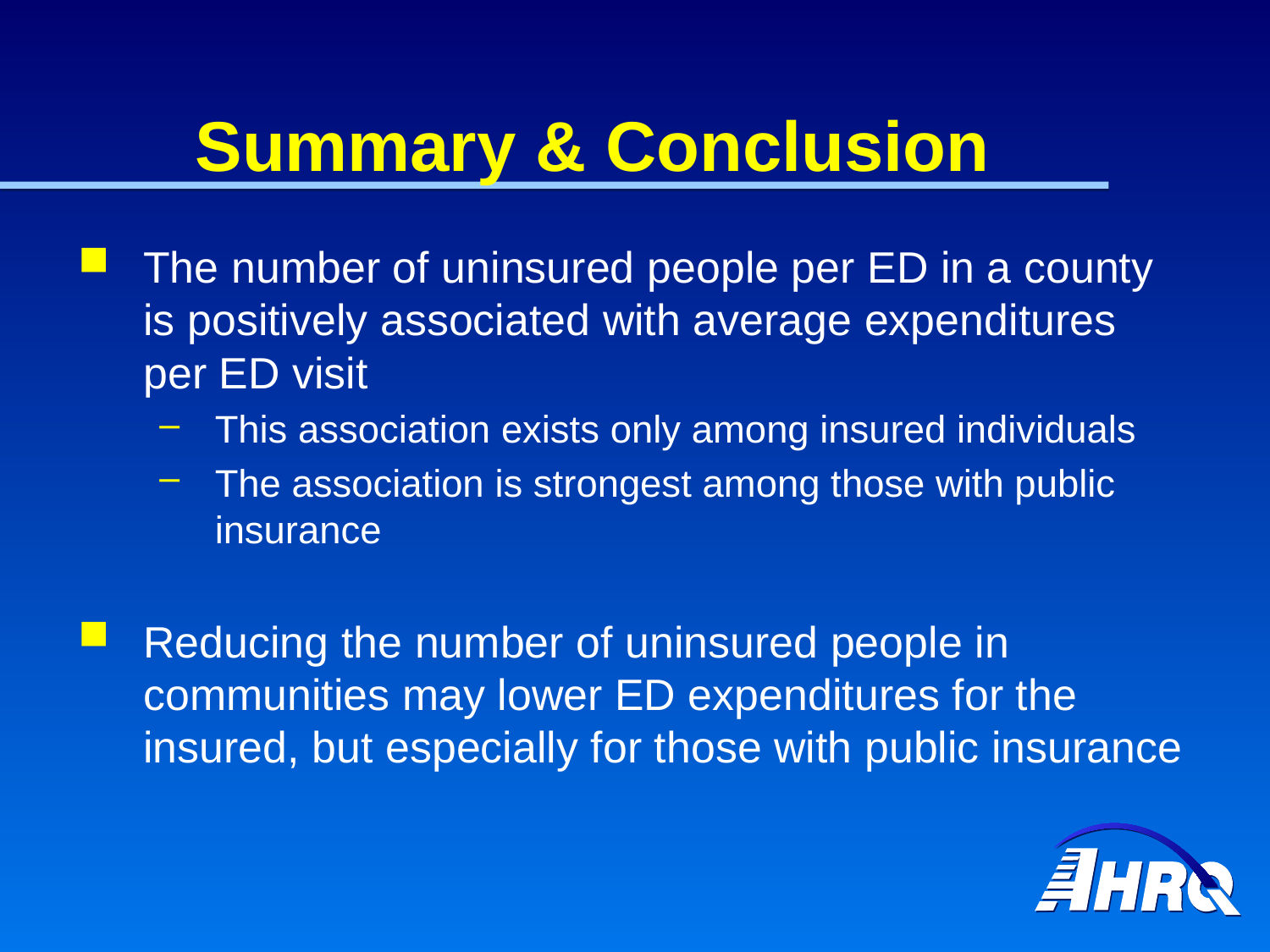

# Summary & Conclusion
The number of uninsured people per ED in a county is positively associated with average expenditures per ED visit
This association exists only among insured individuals
The association is strongest among those with public insurance

Reducing the number of uninsured people in communities may lower ED expenditures for the insured, but especially for those with public insurance